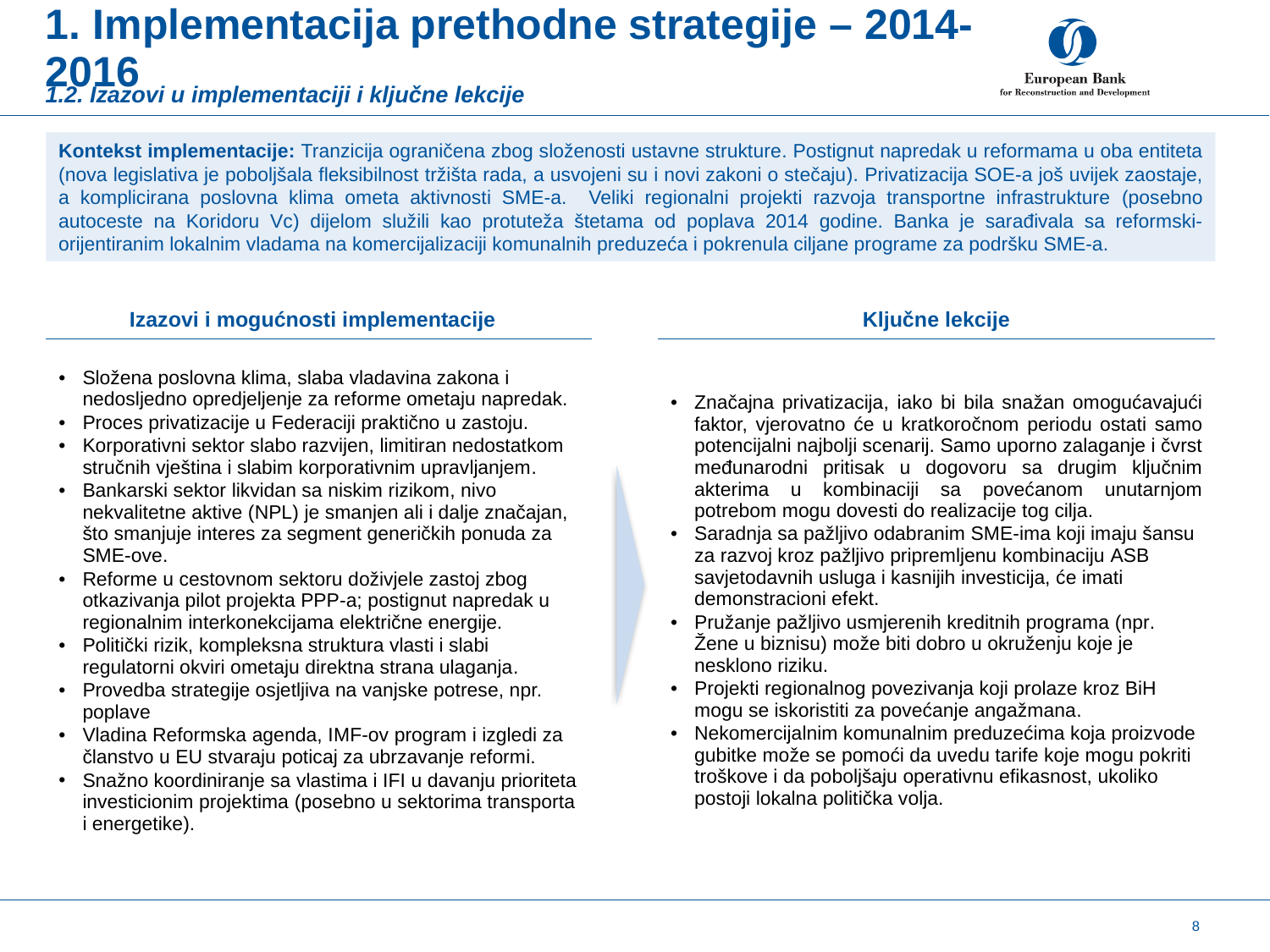

# 1. Implementacija prethodne strategije – 2014-2016
1.2. Izazovi u implementaciji i ključne lekcije
|  |  |  |
| --- | --- | --- |
| Izazovi i mogućnosti implementacije |  | Ključne lekcije |
| Složena poslovna klima, slaba vladavina zakona i nedosljedno opredjeljenje za reforme ometaju napredak. Proces privatizacije u Federaciji praktično u zastoju. Korporativni sektor slabo razvijen, limitiran nedostatkom stručnih vještina i slabim korporativnim upravljanjem. Bankarski sektor likvidan sa niskim rizikom, nivo nekvalitetne aktive (NPL) je smanjen ali i dalje značajan, što smanjuje interes za segment generičkih ponuda za SME-ove. Reforme u cestovnom sektoru doživjele zastoj zbog otkazivanja pilot projekta PPP-a; postignut napredak u regionalnim interkonekcijama električne energije. Politički rizik, kompleksna struktura vlasti i slabi regulatorni okviri ometaju direktna strana ulaganja. Provedba strategije osjetljiva na vanjske potrese, npr. poplave Vladina Reformska agenda, IMF-ov program i izgledi za članstvo u EU stvaraju poticaj za ubrzavanje reformi. Snažno koordiniranje sa vlastima i IFI u davanju prioriteta investicionim projektima (posebno u sektorima transporta i energetike). |  | Značajna privatizacija, iako bi bila snažan omogućavajući faktor, vjerovatno će u kratkoročnom periodu ostati samo potencijalni najbolji scenarij. Samo uporno zalaganje i čvrst međunarodni pritisak u dogovoru sa drugim ključnim akterima u kombinaciji sa povećanom unutarnjom potrebom mogu dovesti do realizacije tog cilja. Saradnja sa pažljivo odabranim SME-ima koji imaju šansu za razvoj kroz pažljivo pripremljenu kombinaciju ASB savjetodavnih usluga i kasnijih investicija, će imati demonstracioni efekt. Pružanje pažljivo usmjerenih kreditnih programa (npr. Žene u biznisu) može biti dobro u okruženju koje je nesklono riziku. Projekti regionalnog povezivanja koji prolaze kroz BiH mogu se iskoristiti za povećanje angažmana. Nekomercijalnim komunalnim preduzećima koja proizvode gubitke može se pomoći da uvedu tarife koje mogu pokriti troškove i da poboljšaju operativnu efikasnost, ukoliko postoji lokalna politička volja. |
Kontekst implementacije: Tranzicija ograničena zbog složenosti ustavne strukture. Postignut napredak u reformama u oba entiteta (nova legislativa je poboljšala fleksibilnost tržišta rada, a usvojeni su i novi zakoni o stečaju). Privatizacija SOE-a još uvijek zaostaje, a komplicirana poslovna klima ometa aktivnosti SME-a.  Veliki regionalni projekti razvoja transportne infrastrukture (posebno autoceste na Koridoru Vc) dijelom služili kao protuteža štetama od poplava 2014 godine. Banka je sarađivala sa reformski-orijentiranim lokalnim vladama na komercijalizaciji komunalnih preduzeća i pokrenula ciljane programe za podršku SME-a.

8